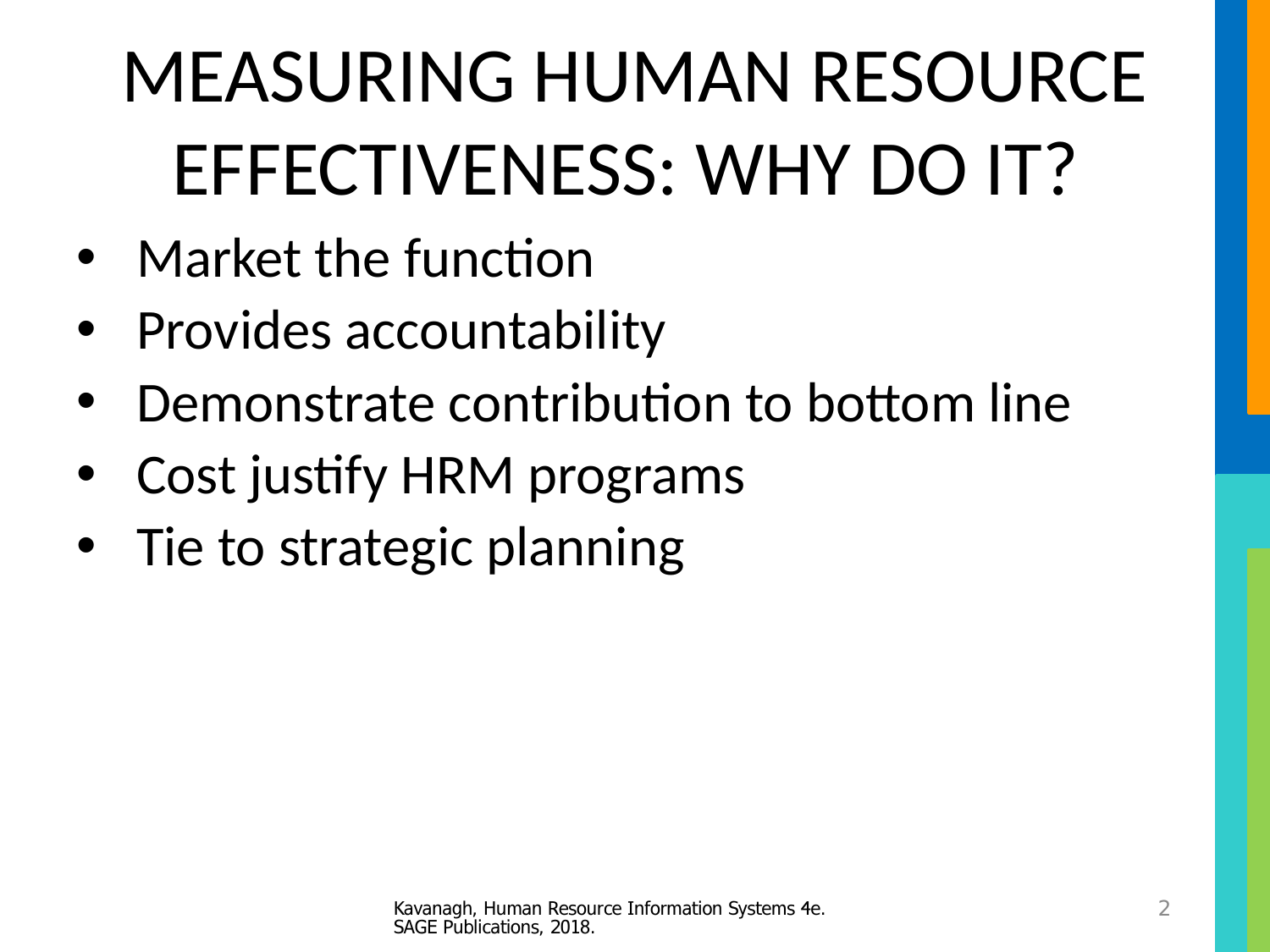

# MEASURING HUMAN RESOURCE EFFECTIVENESS: WHY DO IT?

 Market the function
 Provides accountability
 Demonstrate contribution to bottom line
 Cost justify HRM programs
 Tie to strategic planning

Kavanagh, Human Resource Information Systems 4e. SAGE Publications, 2018.
2